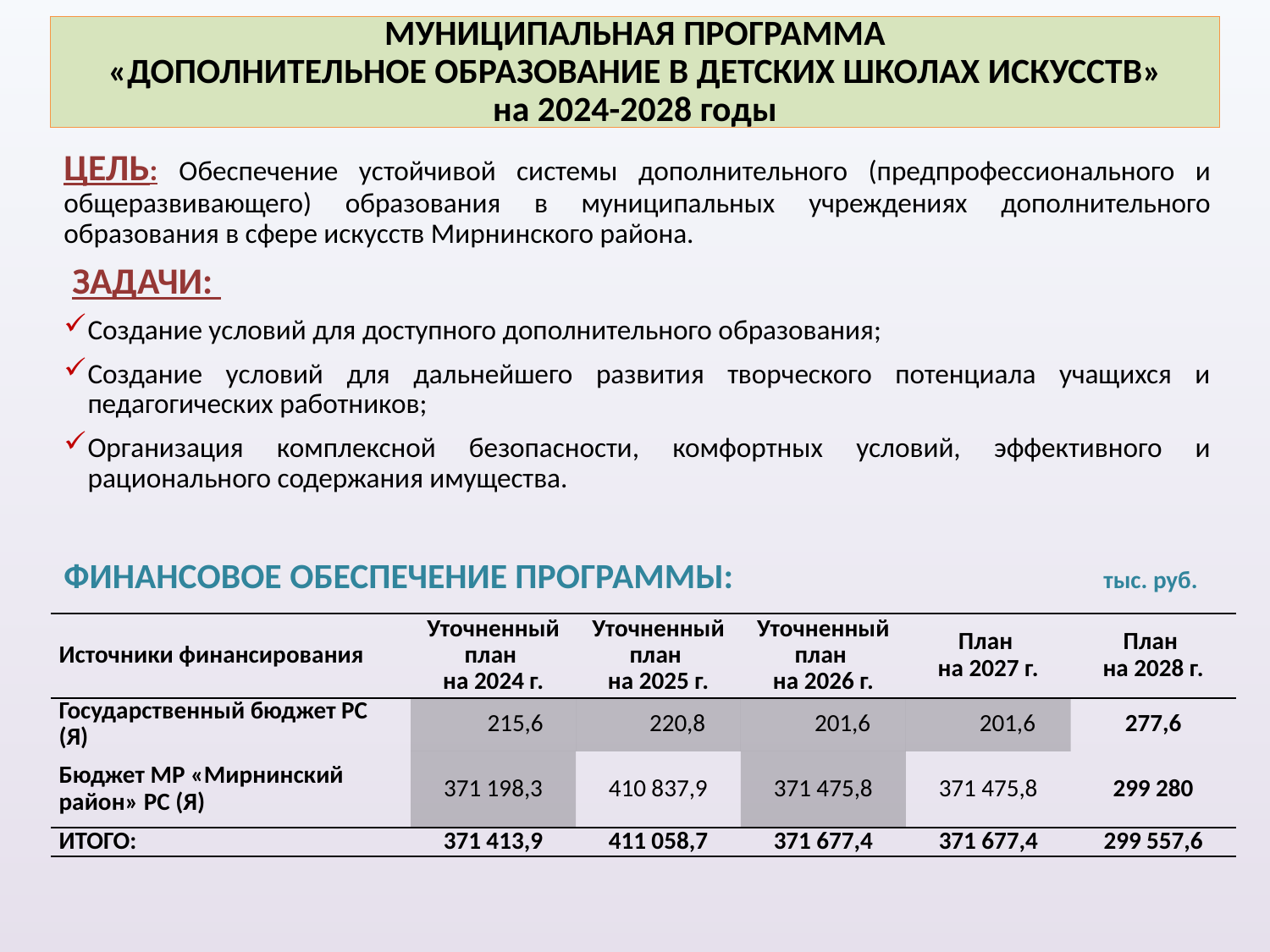

# МУНИЦИПАЛЬНАЯ ПРОГРАММА «ДОПОЛНИТЕЛЬНОЕ ОБРАЗОВАНИЕ В ДЕТСКИХ ШКОЛАХ ИСКУССТВ» на 2024-2028 годы
ЦЕЛЬ: Обеспечение устойчивой системы дополнительного (предпрофессионального и общеразвивающего) образования в муниципальных учреждениях дополнительного образования в сфере искусств Мирнинского района.
 ЗАДАЧИ:
Создание условий для доступного дополнительного образования;
Создание условий для дальнейшего развития творческого потенциала учащихся и педагогических работников;
Организация комплексной безопасности, комфортных условий, эффективного и рационального содержания имущества.

ФИНАНСОВОЕ ОБЕСПЕЧЕНИЕ ПРОГРАММЫ:                                              тыс. руб.
| Источники финансирования | Уточненный план на 2024 г. | Уточненный план на 2025 г. | Уточненный план на 2026 г. | План на 2027 г. | План на 2028 г. |
| --- | --- | --- | --- | --- | --- |
| Государственный бюджет РС (Я) | 215,6 | 220,8 | 201,6 | 201,6 | 277,6 |
| Бюджет МР «Мирнинский район» РС (Я) | 371 198,3 | 410 837,9 | 371 475,8 | 371 475,8 | 299 280 |
| ИТОГО: | 371 413,9 | 411 058,7 | 371 677,4 | 371 677,4 | 299 557,6 |